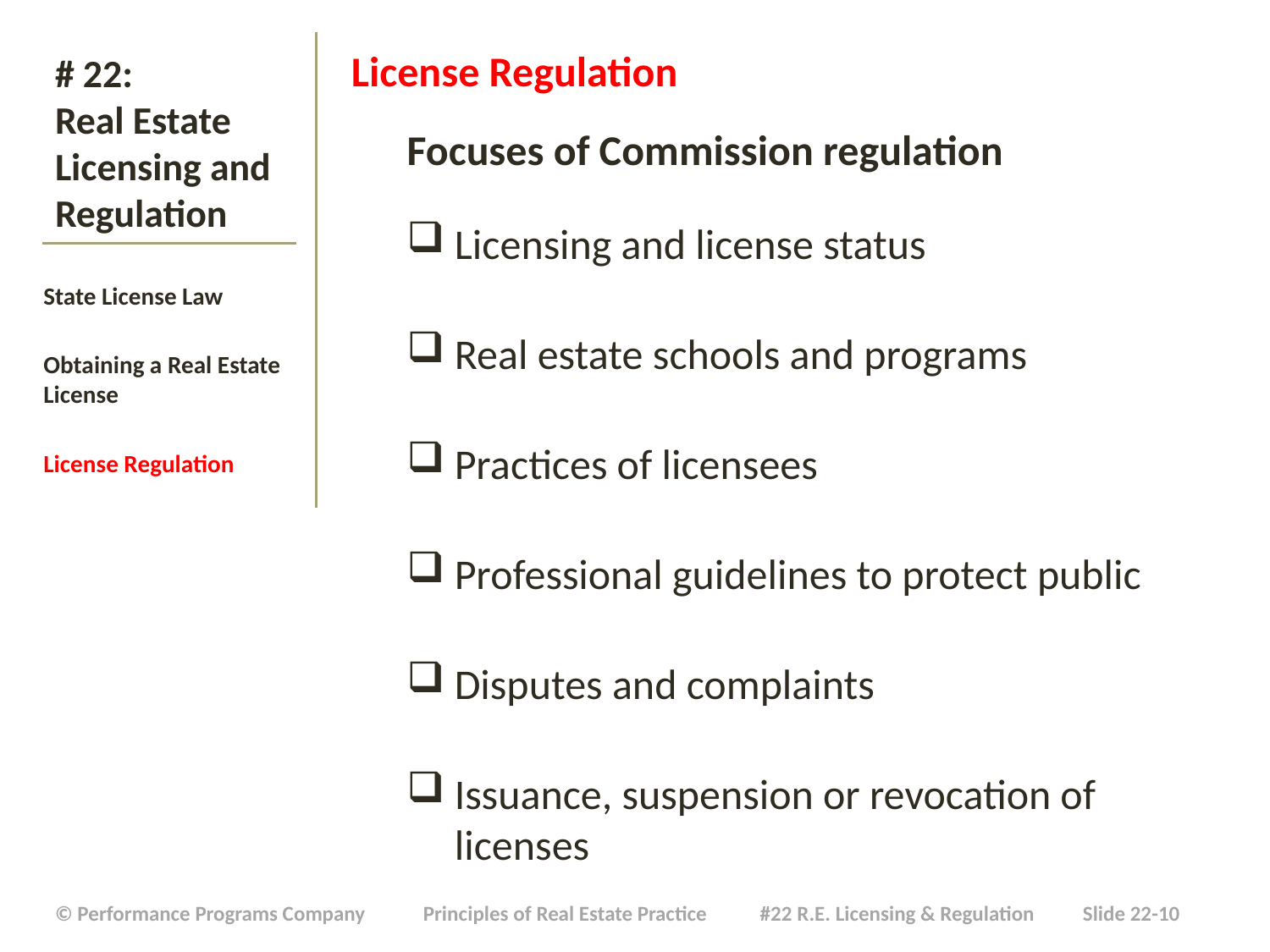

License Regulation

Focuses of Commission regulation

Licensing and license status
Real estate schools and programs
Practices of licensees
Professional guidelines to protect public
Disputes and complaints
Issuance, suspension or revocation of licenses

# # 22: Real Estate Licensing and Regulation

State License Law

Obtaining a Real Estate License

License Regulation

| © Performance Programs Company Principles of Real Estate Practice #22 R.E. Licensing & Regulation Slide 22-10 |
| --- |